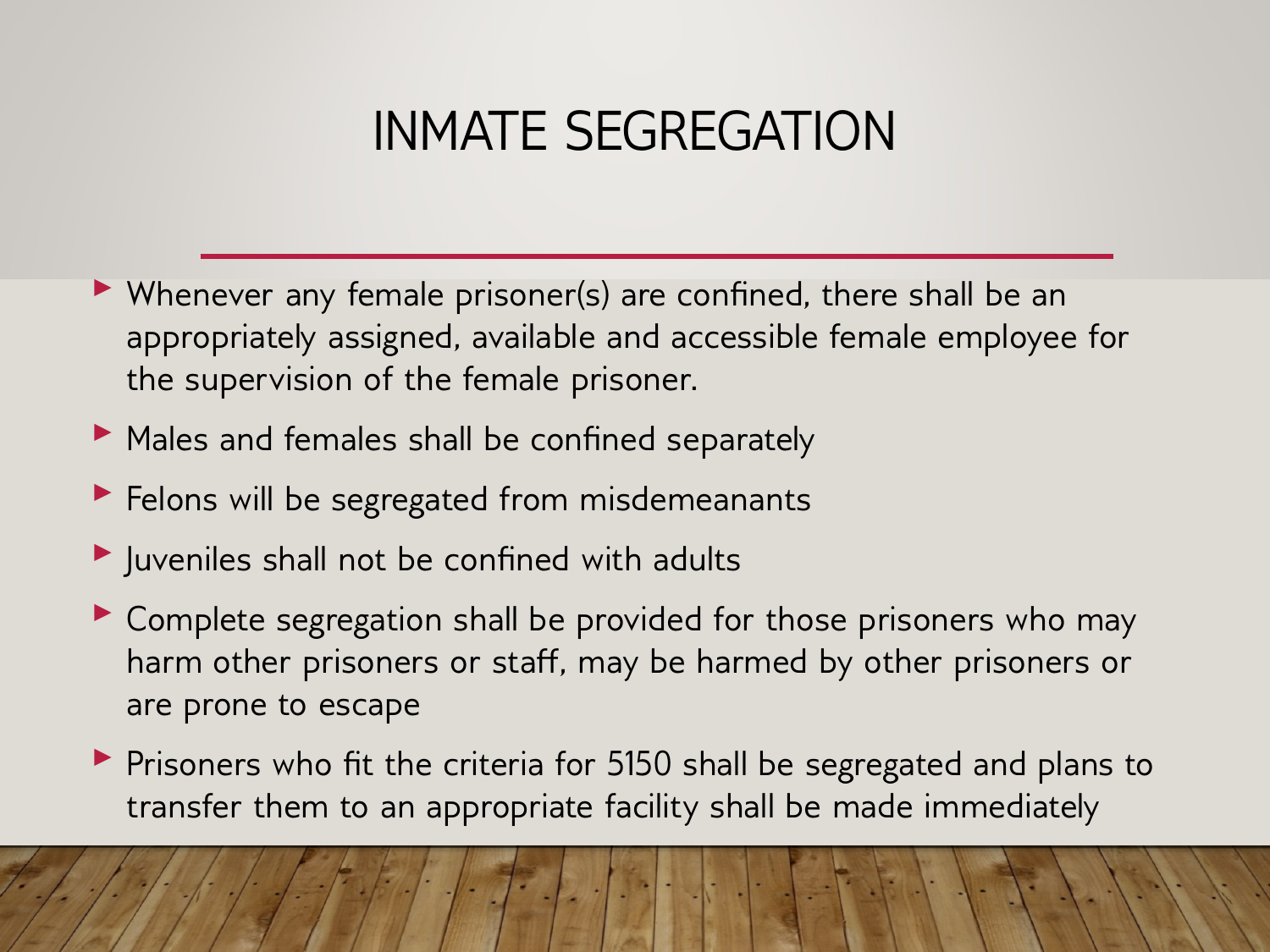

# INMATE SEGREGATION
Whenever any female prisoner(s) are confined, there shall be an appropriately assigned, available and accessible female employee for the supervision of the female prisoner.
Males and females shall be confined separately
Felons will be segregated from misdemeanants
Juveniles shall not be confined with adults
Complete segregation shall be provided for those prisoners who may harm other prisoners or staff, may be harmed by other prisoners or are prone to escape
Prisoners who fit the criteria for 5150 shall be segregated and plans to transfer them to an appropriate facility shall be made immediately